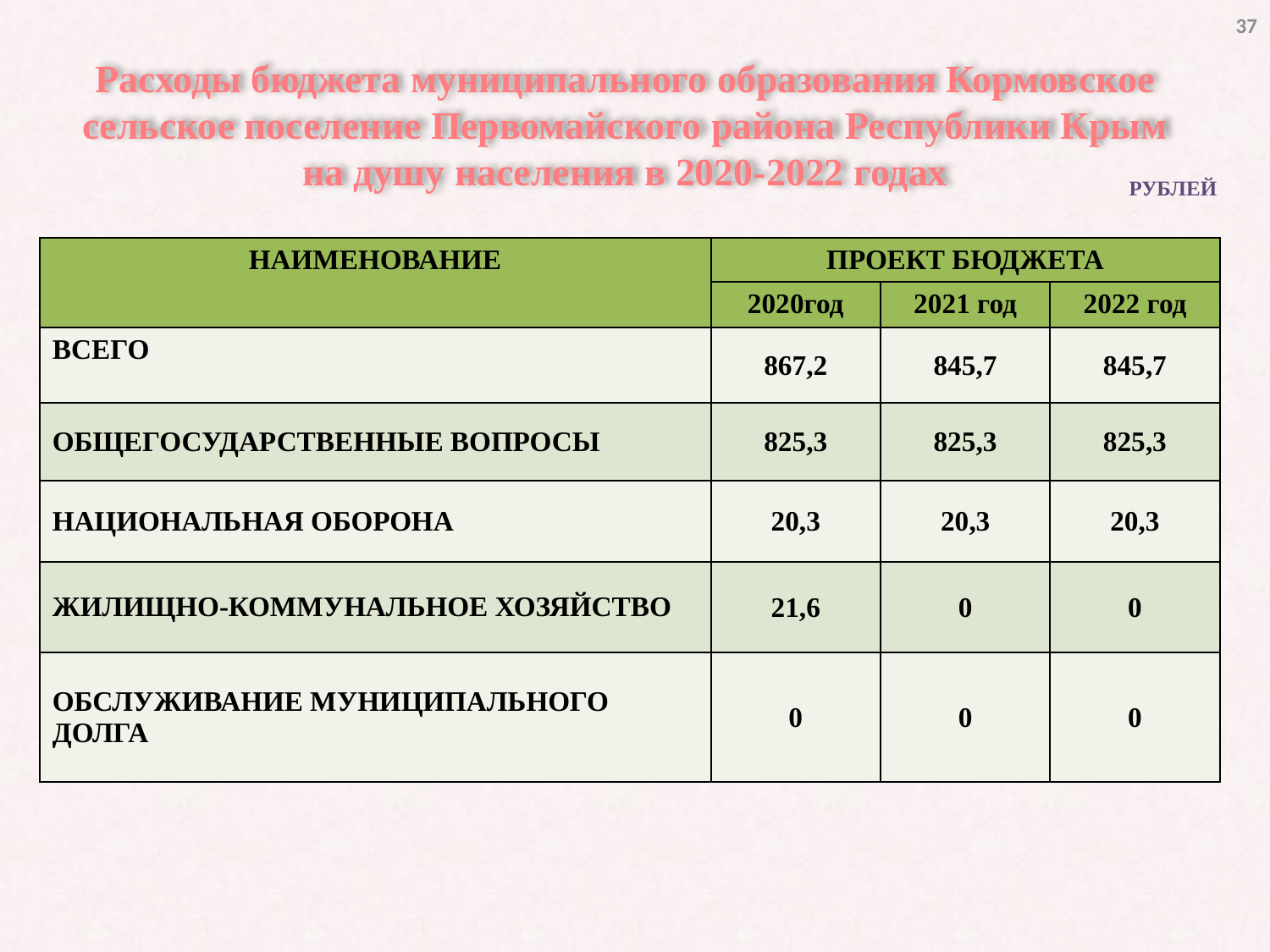

# Расходы бюджета муниципального образования Кормовское сельское поселение Первомайского района Республики Крым на душу населения в 2020-2022 годах
37
 РУБЛЕЙ
| НАИМЕНОВАНИЕ | ПРОЕКТ БЮДЖЕТА |  |  |
| --- | --- | --- | --- |
|  | 2020год | 2021 год | 2022 год |
| ВСЕГО | 867,2 | 845,7 | 845,7 |
| ОБЩЕГОСУДАРСТВЕННЫЕ ВОПРОСЫ | 825,3 | 825,3 | 825,3 |
| НАЦИОНАЛЬНАЯ ОБОРОНА | 20,3 | 20,3 | 20,3 |
| ЖИЛИЩНО-КОММУНАЛЬНОЕ ХОЗЯЙСТВО | 21,6 | 0 | 0 |
| ОБСЛУЖИВАНИЕ МУНИЦИПАЛЬНОГО ДОЛГА | 0 | 0 | 0 |